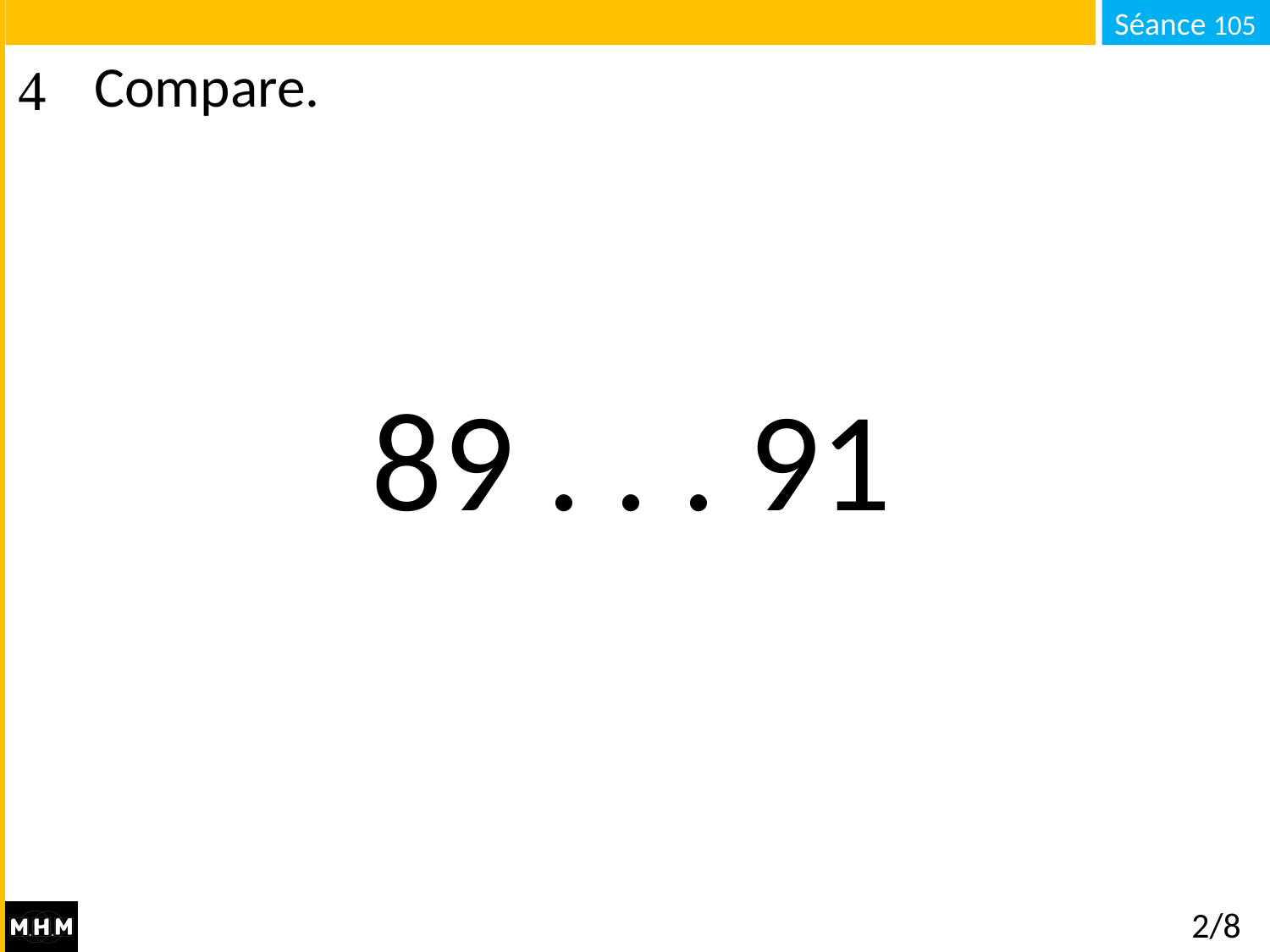

# Compare.
89 . . . 91
2/8